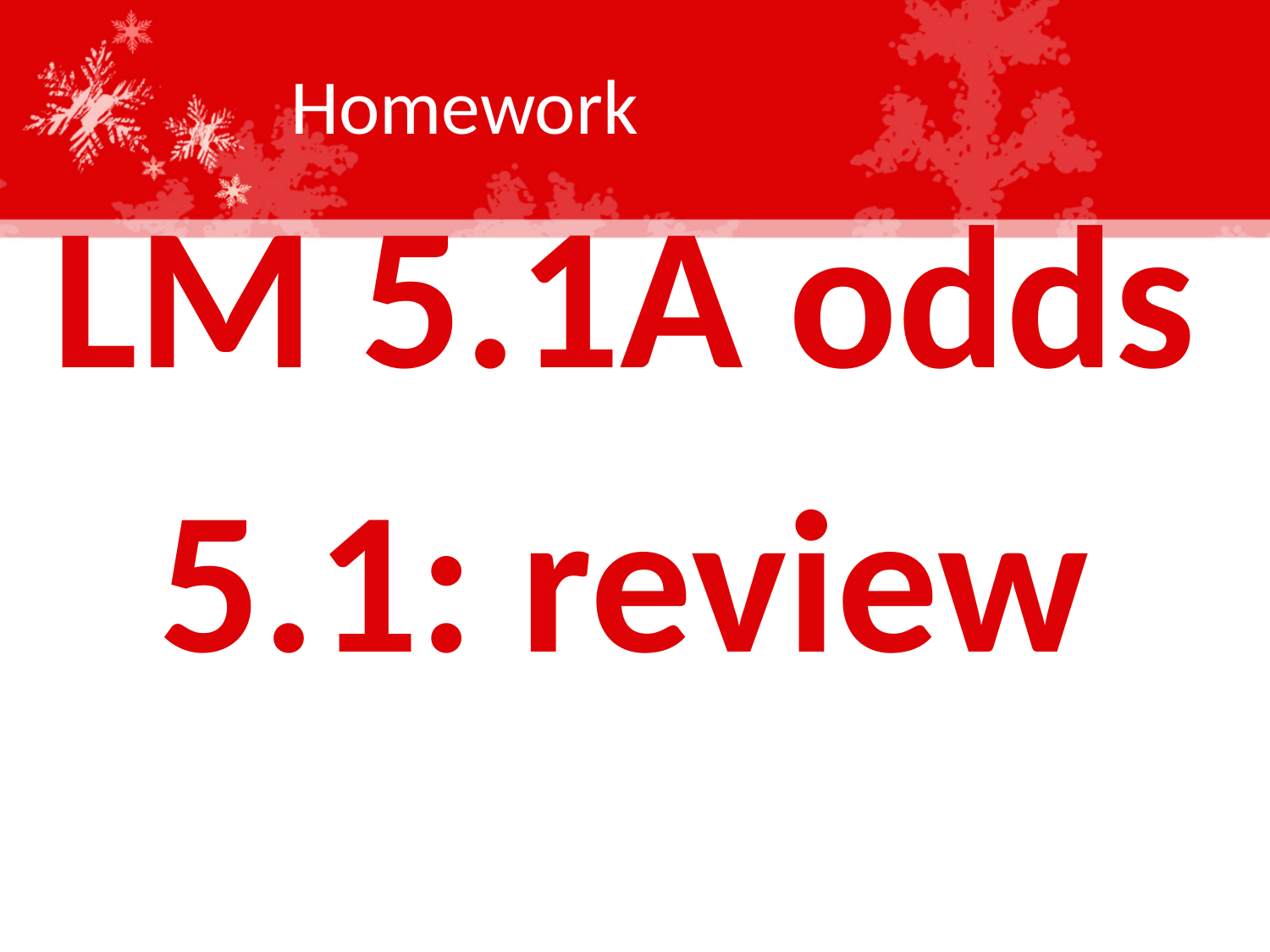

# Homework
LM 5.1A odds
5.1: review